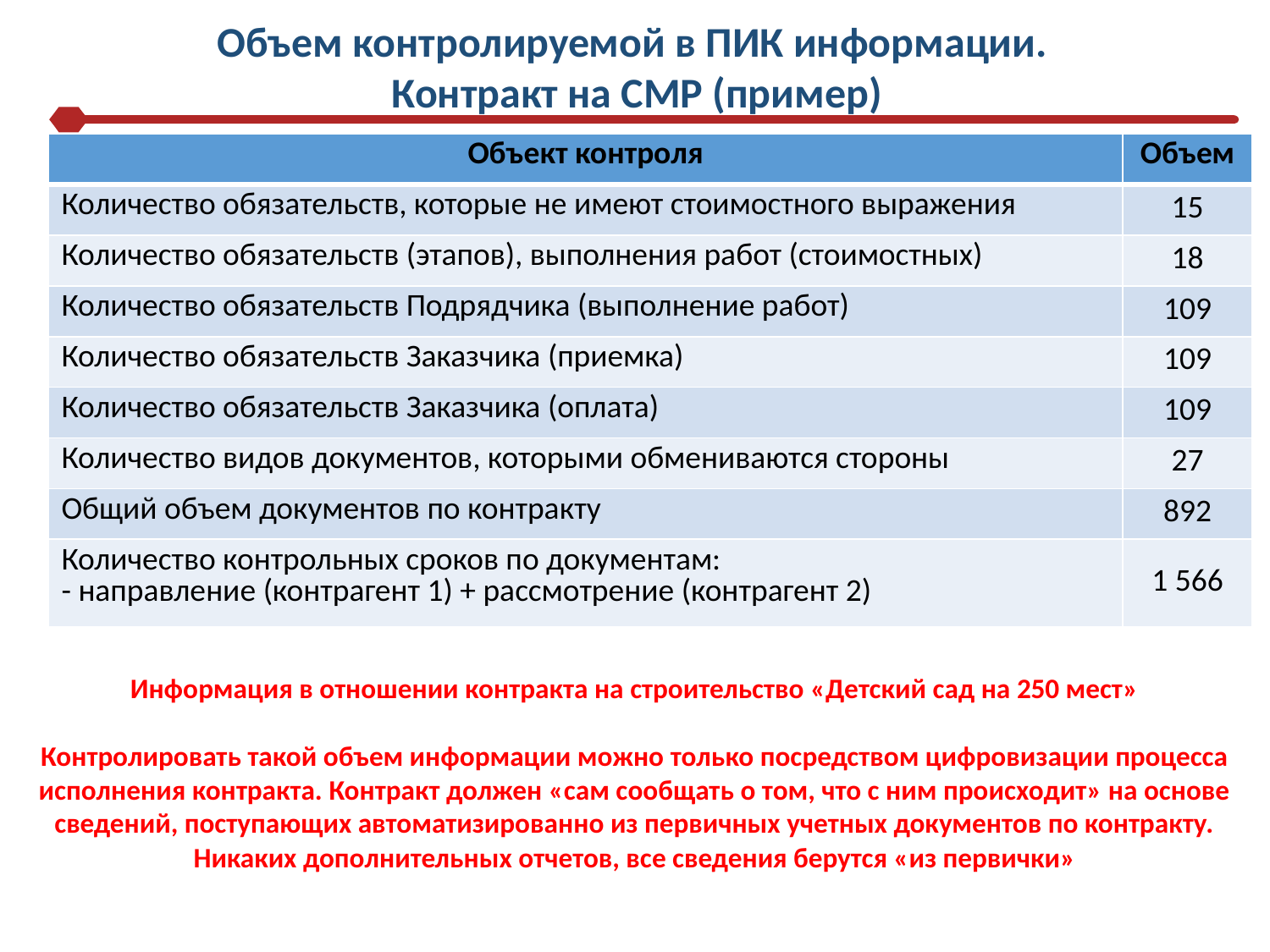

Объем контролируемой в ПИК информации.
Контракт на СМР (пример)

| Объект контроля | Объем |
| --- | --- |
| Количество обязательств, которые не имеют стоимостного выражения | 15 |
| Количество обязательств (этапов), выполнения работ (стоимостных) | 18 |
| Количество обязательств Подрядчика (выполнение работ) | 109 |
| Количество обязательств Заказчика (приемка) | 109 |
| Количество обязательств Заказчика (оплата) | 109 |
| Количество видов документов, которыми обмениваются стороны | 27 |
| Общий объем документов по контракту | 892 |
| Количество контрольных сроков по документам: - направление (контрагент 1) + рассмотрение (контрагент 2) | 1 566 |
Информация в отношении контракта на строительство «Детский сад на 250 мест»

Контролировать такой объем информации можно только посредством цифровизации процесса исполнения контракта. Контракт должен «сам сообщать о том, что с ним происходит» на основе сведений, поступающих автоматизированно из первичных учетных документов по контракту. Никаких дополнительных отчетов, все сведения берутся «из первички»